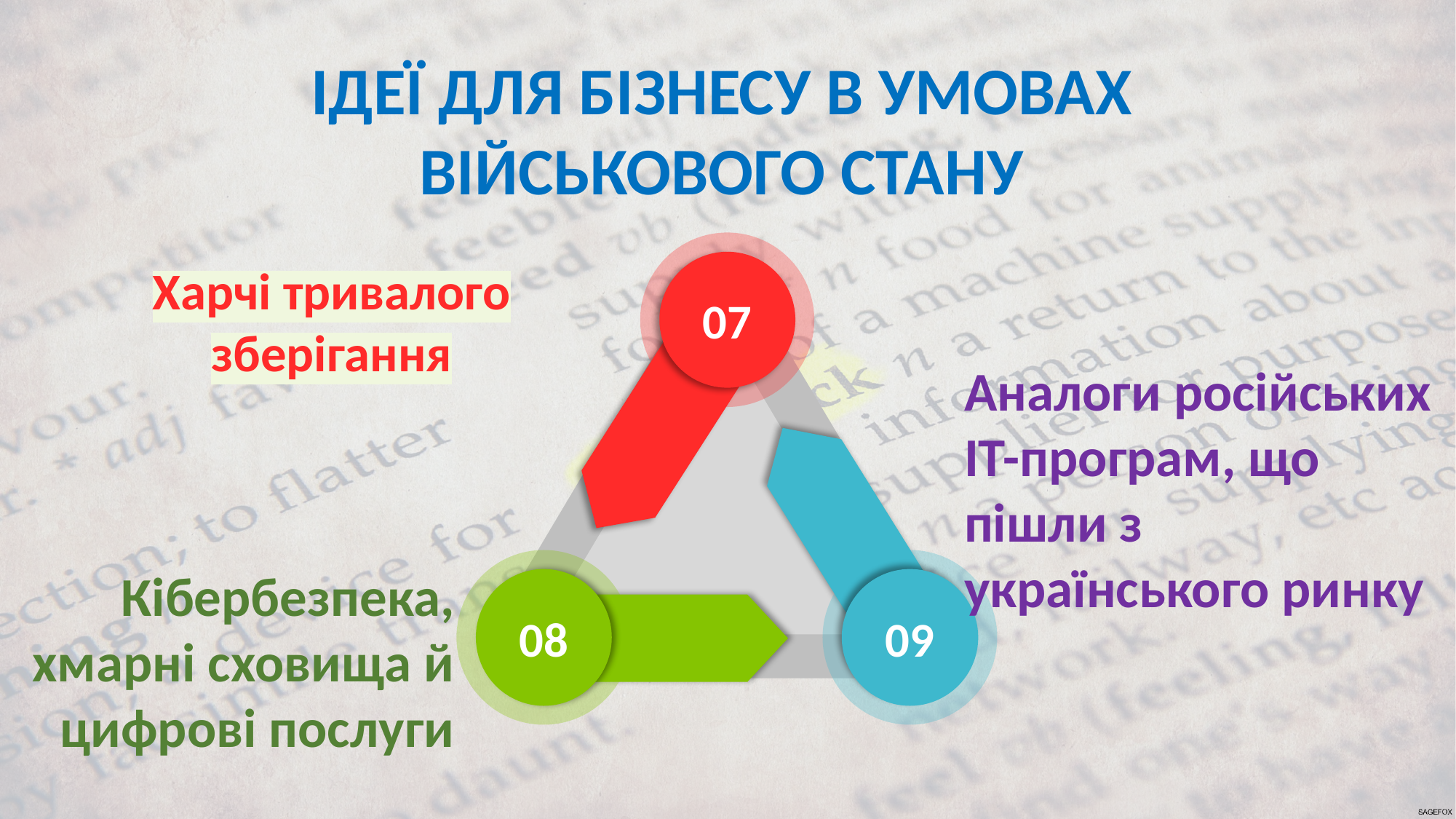

ІДЕЇ ДЛЯ БІЗНЕСУ В УМОВАХ ВІЙСЬКОВОГО СТАНУ

07
Харчі тривалого зберігання

Аналоги російських ІТ-програм, що пішли з українського ринку

 Кібербезпека, хмарні сховища й цифрові послуги
08
09